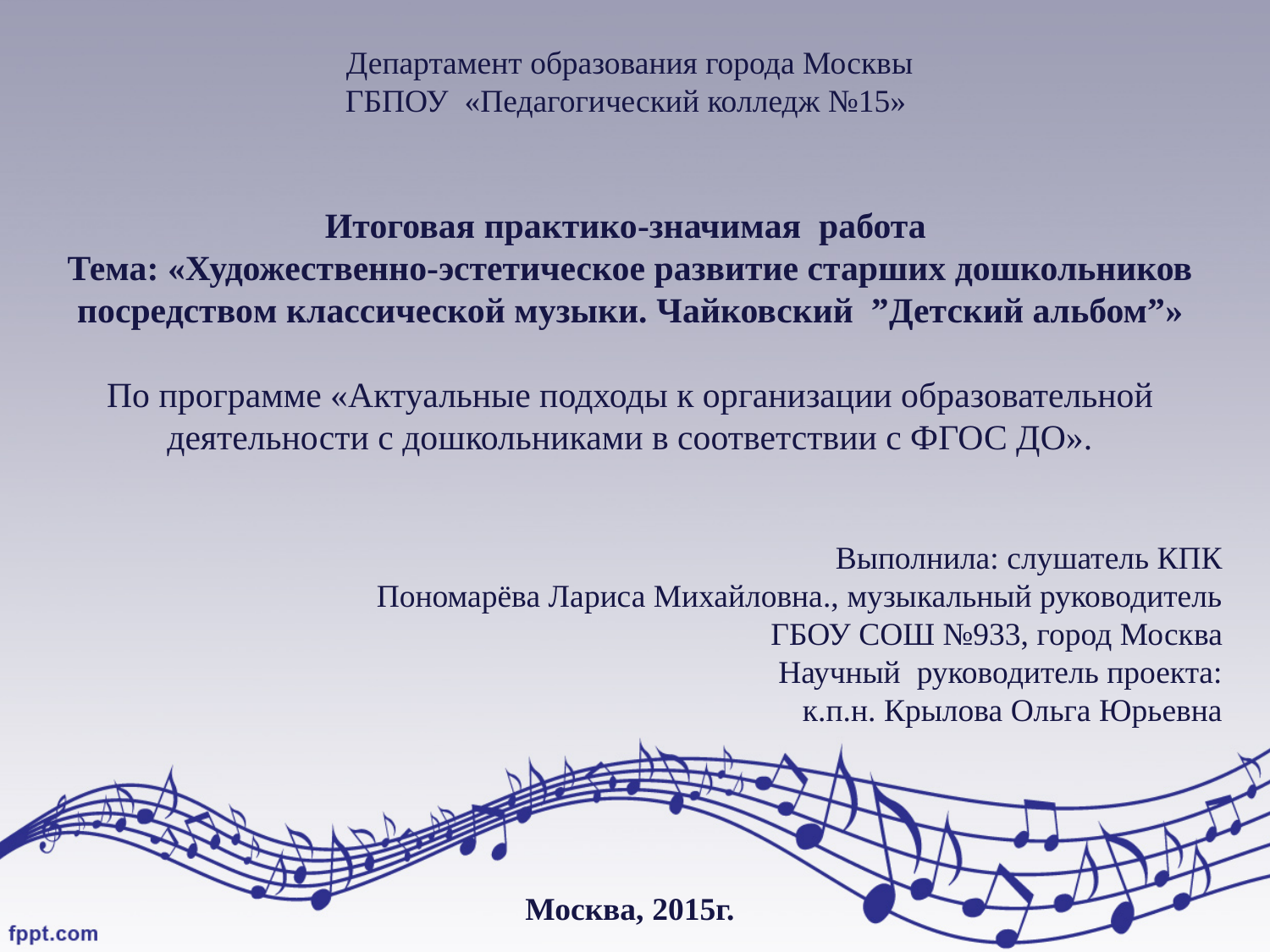

Департамент образования города Москвы
ГБПОУ  «Педагогический колледж №15»

Итоговая практико-значимая  работа
Тема: «Художественно-эстетическое развитие старших дошкольников посредством классической музыки. Чайковский  ”Детский альбом”»

По программе «Актуальные подходы к организации образовательной деятельности с дошкольниками в соответствии с ФГОС ДО».

Выполнила: слушатель КПК
Пономарёва Лариса Михайловна., музыкальный руководитель
ГБОУ СОШ №933, город Москва
Научный  руководитель проекта:
к.п.н. Крылова Ольга Юрьевна

Москва, 2015г.